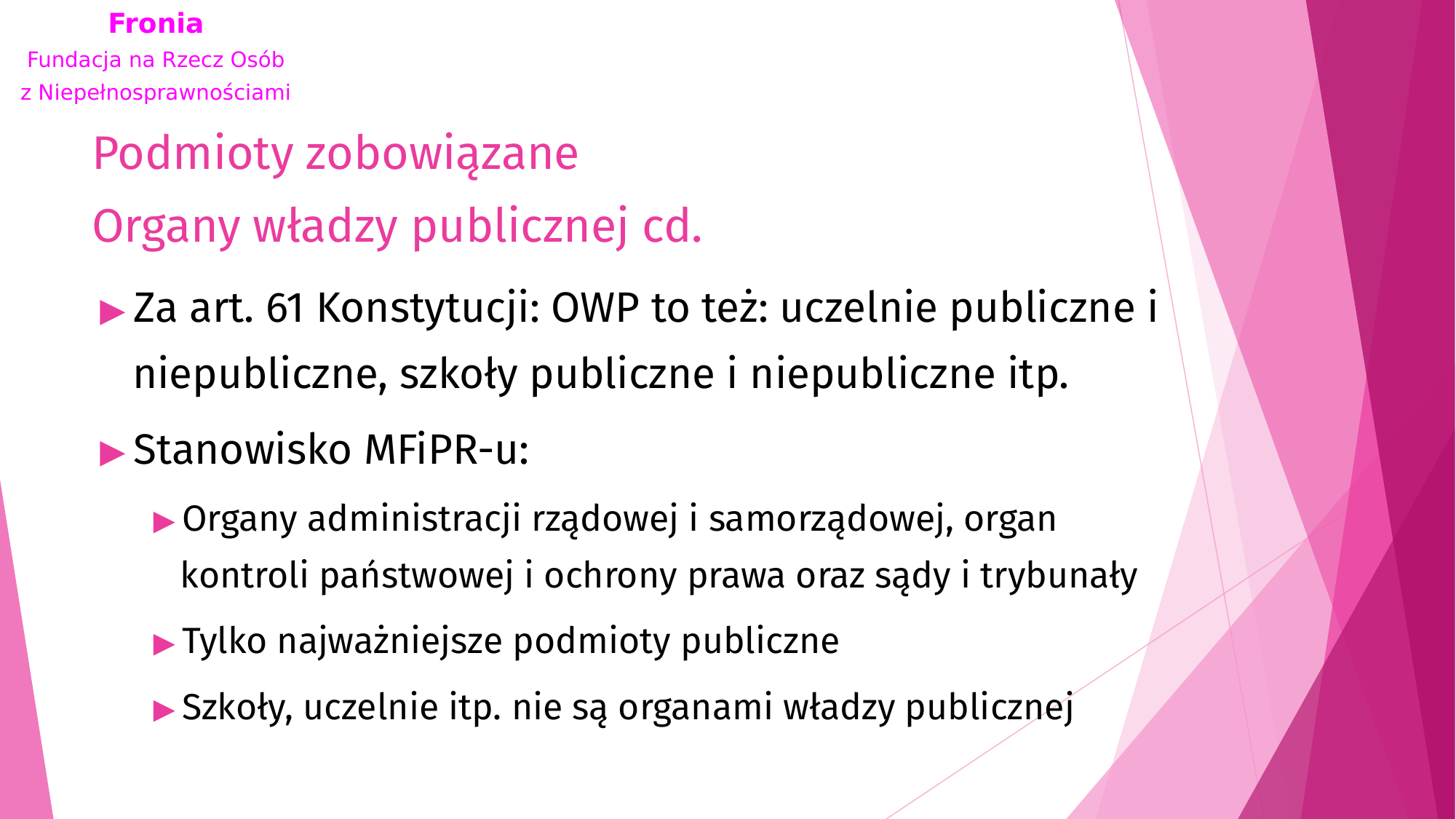

# Podmioty zobowiązane Organy władzy publicznej cd.
Za art. 61 Konstytucji: OWP to też: uczelnie publiczne i niepubliczne, szkoły publiczne i niepubliczne itp.
Stanowisko MFiPR-u:
Organy administracji rządowej i samorządowej, organ kontroli państwowej i ochrony prawa oraz sądy i trybunały
Tylko najważniejsze podmioty publiczne
Szkoły, uczelnie itp. nie są organami władzy publicznej